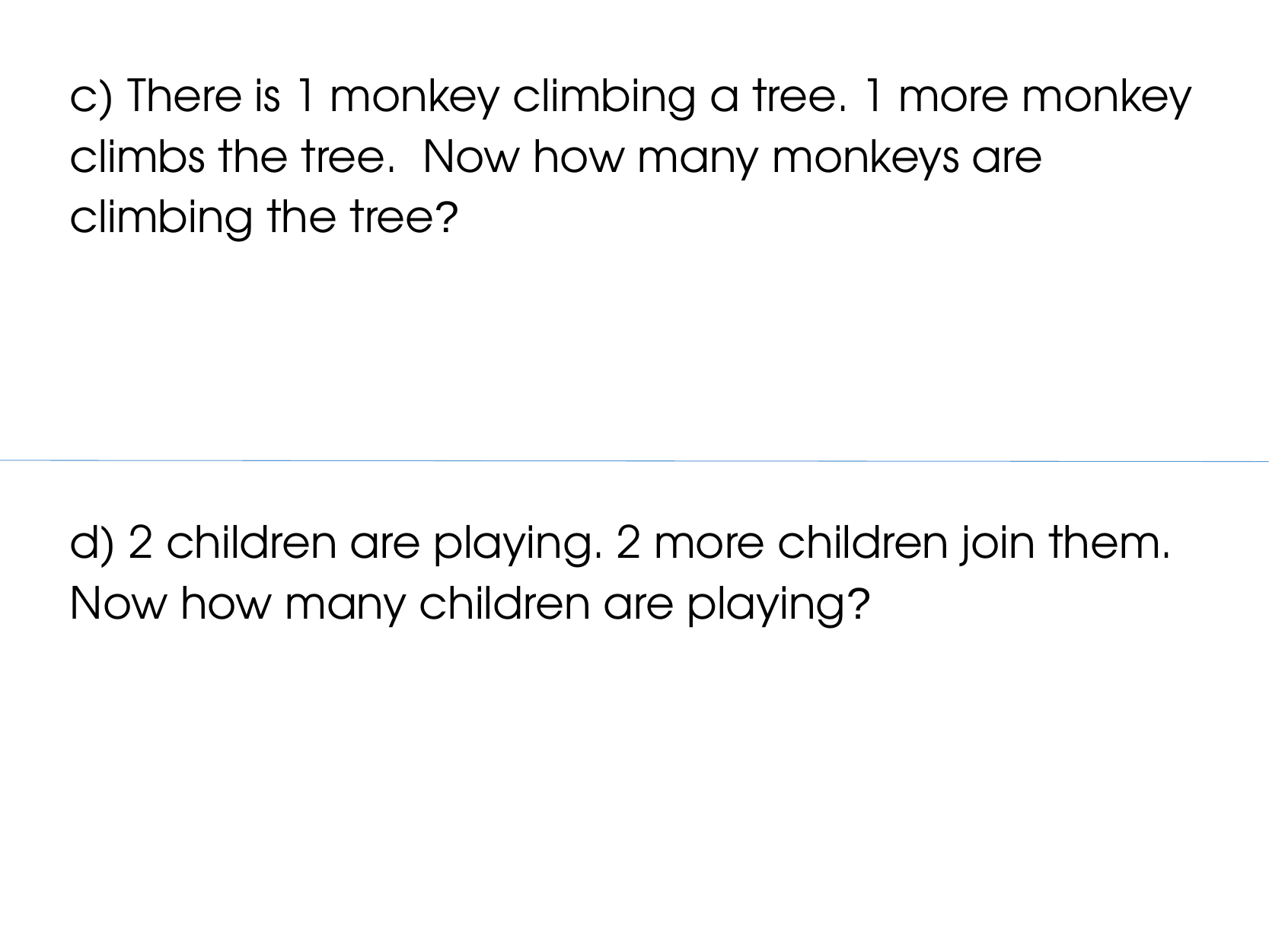

c) There is 1 monkey climbing a tree. 1 more monkey
climbs the tree.  Now how many monkeys are
climbing the tree?
d) 2 children are playing. 2 more children join them.
Now how many children are playing?